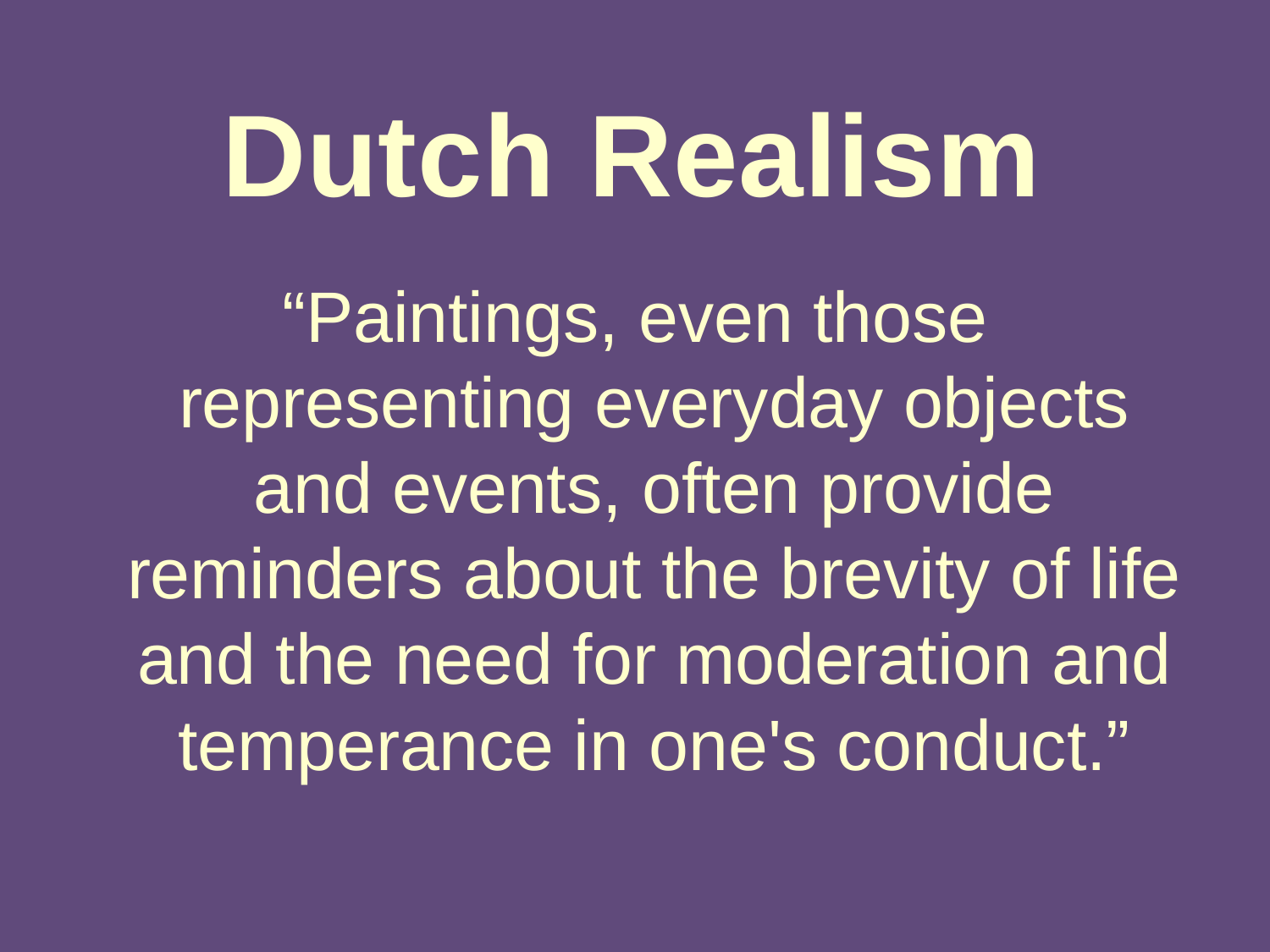

Dutch Realism
“Paintings, even those representing everyday objects and events, often provide reminders about the brevity of life and the need for moderation and temperance in one's conduct.”